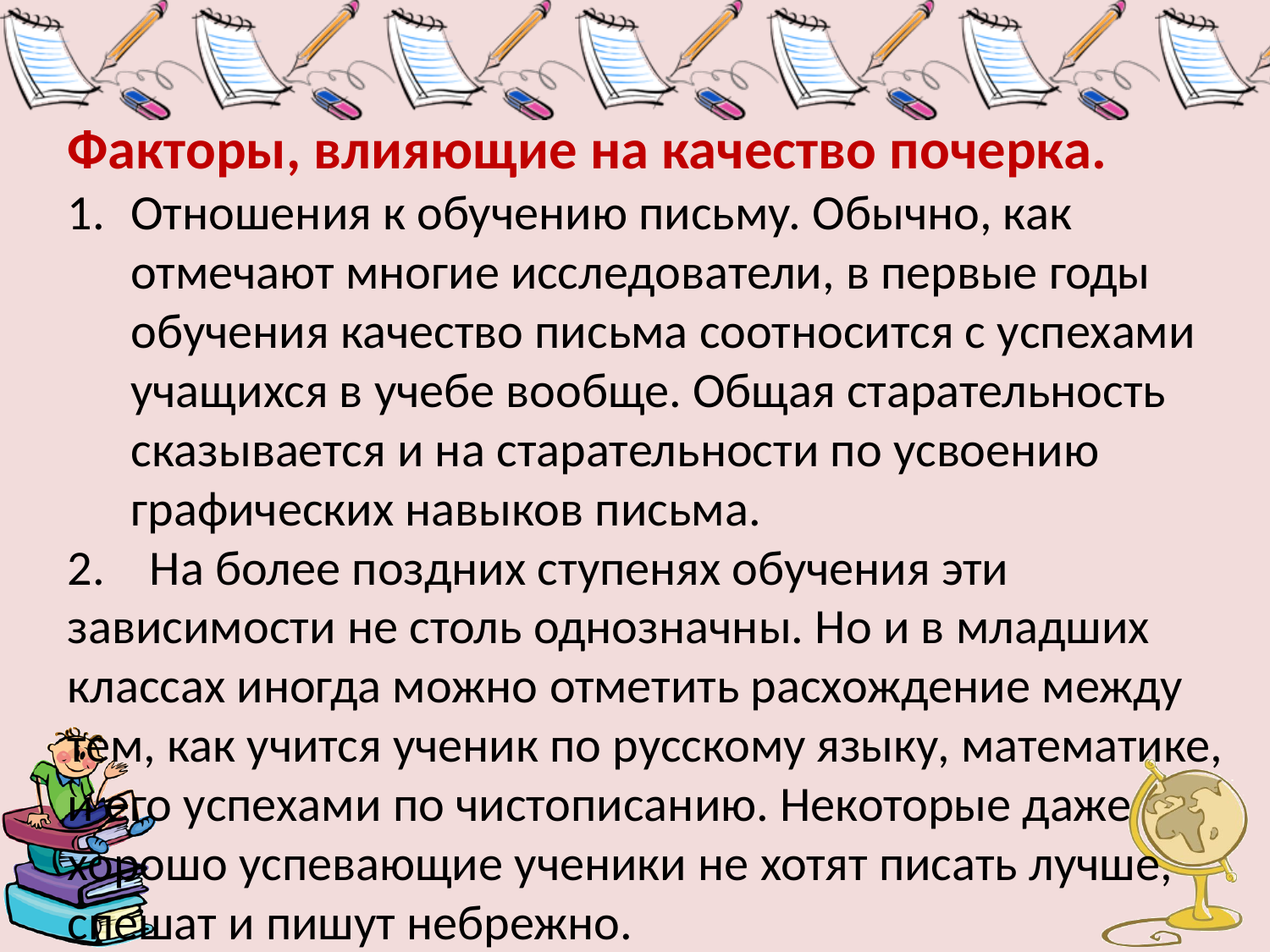

Факторы, влияющие на качество почерка.
Отношения к обучению письму. Обычно, как отмечают многие исследователи, в первые годы обучения качество письма соотносится с успехами учащихся в учебе вообще. Общая старательность сказывается и на старательности по усвоению графических навыков письма.
2.    На более поздних ступенях обучения эти зависимости не столь однозначны. Но и в младших классах иногда можно отметить расхождение между тем, как учится ученик по русскому языку, математике, и его успехами по чистописанию. Некоторые даже      хорошо успевающие ученики не хотят писать лучше, спешат и пишут небрежно.